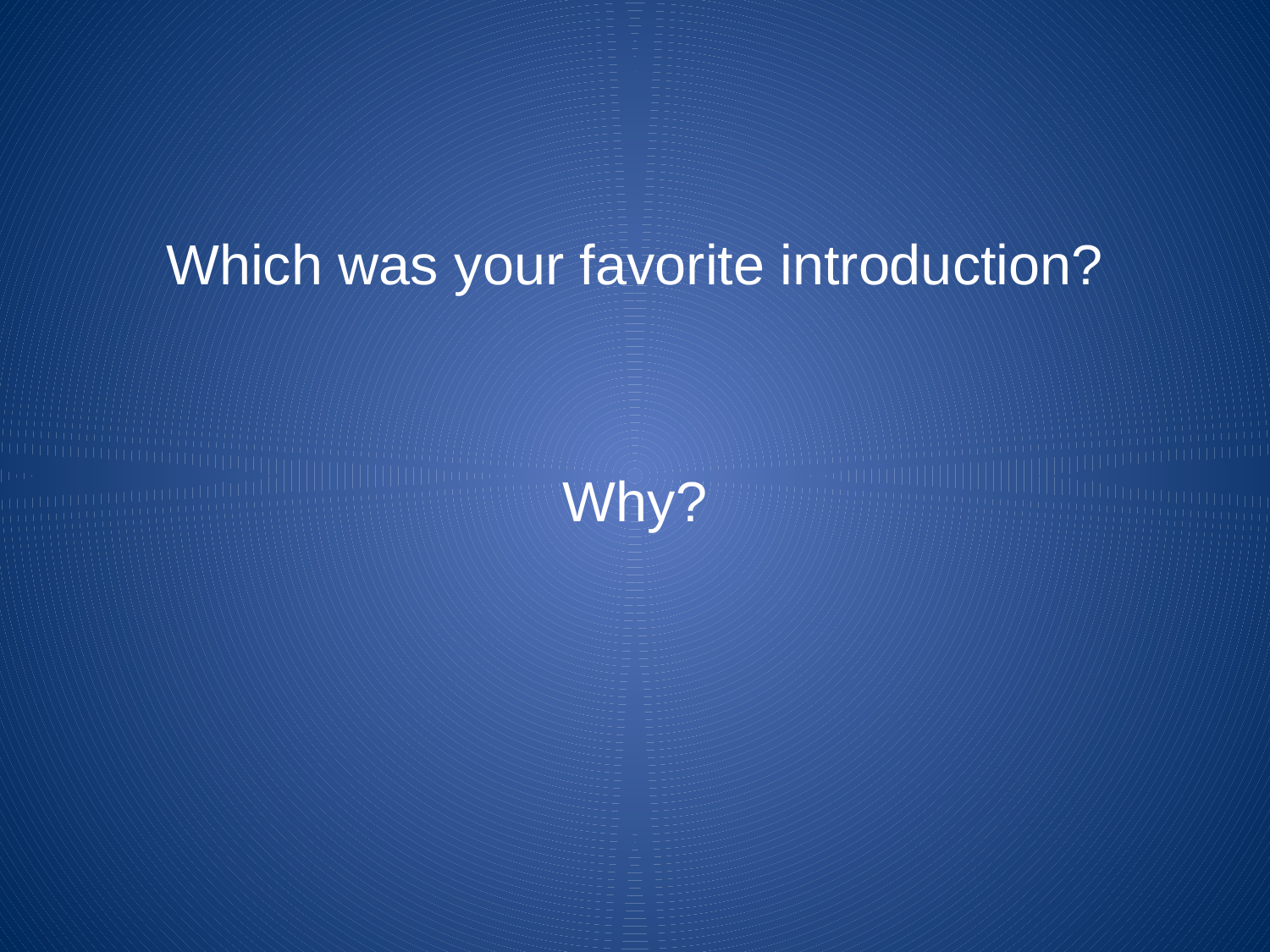

#
Which was your favorite introduction?

Why?